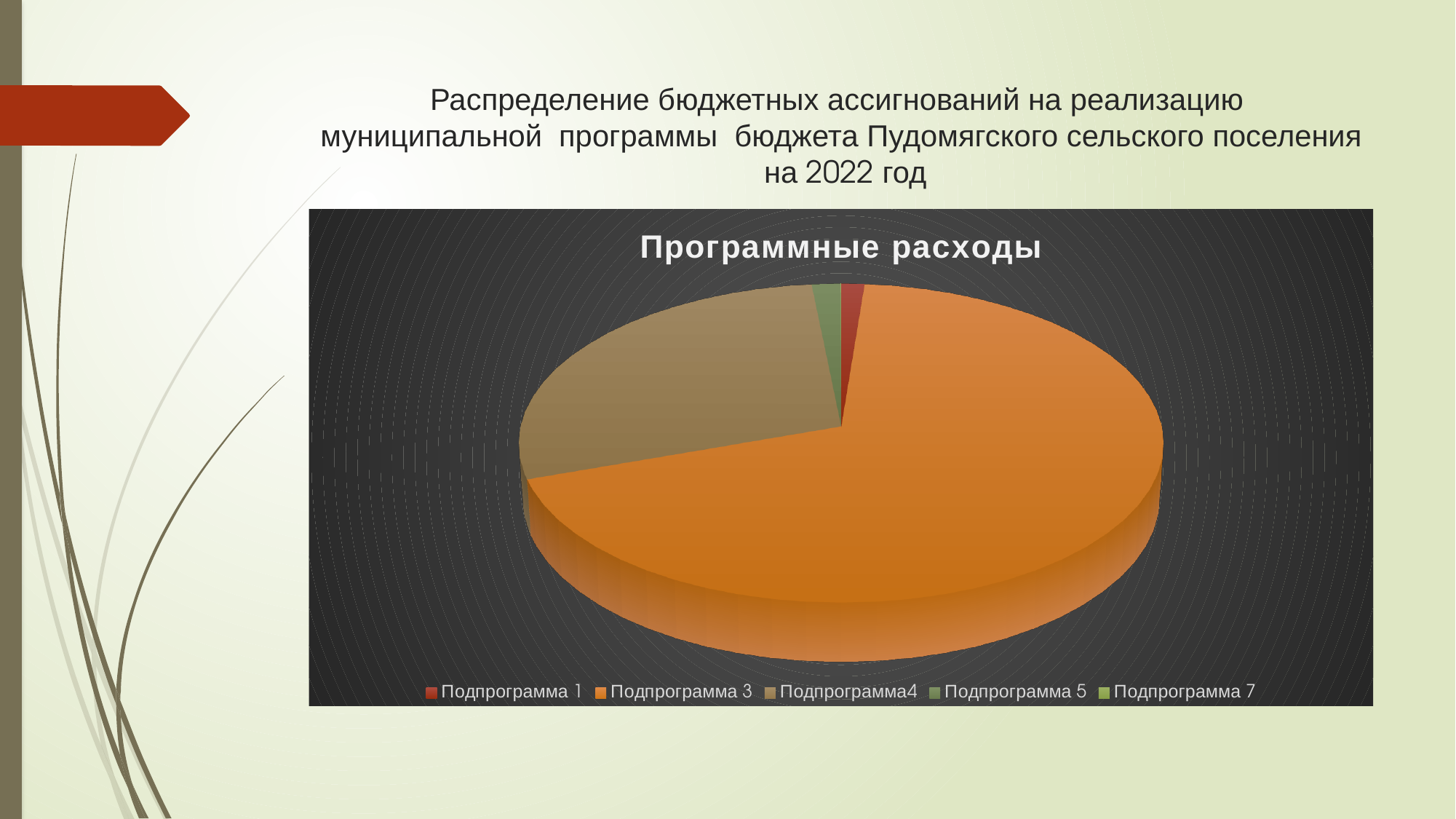

# Распределение бюджетных ассигнований на реализацию  муниципальной  программы  бюджета Пудомягского сельского поселения  на 2022 год

[unsupported chart]